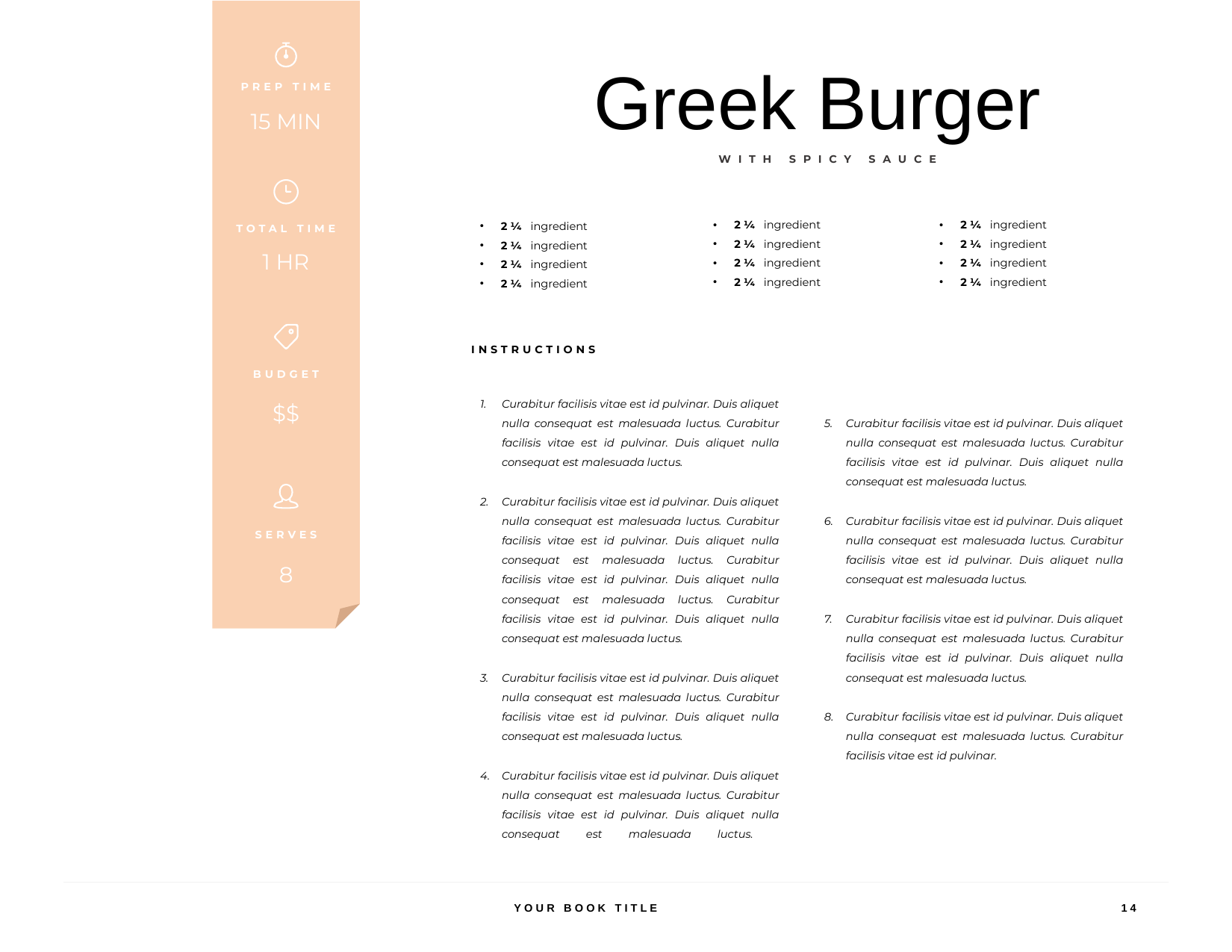

Greek Burger
PREP TIME
15 MIN
WITH SPICY SAUCE

2 ¼   ingredient
2 ¼   ingredient
2 ¼   ingredient
2 ¼   ingredient
2 ¼   ingredient
2 ¼   ingredient
2 ¼   ingredient
2 ¼   ingredient
2 ¼   ingredient
2 ¼   ingredient
2 ¼   ingredient
2 ¼   ingredient
TOTAL TIME
1 HR

INSTRUCTIONS
BUDGET
Curabitur facilisis vitae est id pulvinar. Duis aliquet nulla consequat est malesuada luctus. Curabitur facilisis vitae est id pulvinar. Duis aliquet nulla consequat est malesuada luctus.

Curabitur facilisis vitae est id pulvinar. Duis aliquet nulla consequat est malesuada luctus. Curabitur facilisis vitae est id pulvinar. Duis aliquet nulla consequat est malesuada luctus. Curabitur facilisis vitae est id pulvinar. Duis aliquet nulla consequat est malesuada luctus. Curabitur facilisis vitae est id pulvinar. Duis aliquet nulla consequat est malesuada luctus.

Curabitur facilisis vitae est id pulvinar. Duis aliquet nulla consequat est malesuada luctus. Curabitur facilisis vitae est id pulvinar. Duis aliquet nulla consequat est malesuada luctus.

Curabitur facilisis vitae est id pulvinar. Duis aliquet nulla consequat est malesuada luctus. Curabitur facilisis vitae est id pulvinar. Duis aliquet nulla consequat est malesuada luctus.
Curabitur facilisis vitae est id pulvinar. Duis aliquet nulla consequat est malesuada luctus. Curabitur facilisis vitae est id pulvinar. Duis aliquet nulla consequat est malesuada luctus.

Curabitur facilisis vitae est id pulvinar. Duis aliquet nulla consequat est malesuada luctus. Curabitur facilisis vitae est id pulvinar. Duis aliquet nulla consequat est malesuada luctus.

Curabitur facilisis vitae est id pulvinar. Duis aliquet nulla consequat est malesuada luctus. Curabitur facilisis vitae est id pulvinar. Duis aliquet nulla consequat est malesuada luctus.

Curabitur facilisis vitae est id pulvinar. Duis aliquet nulla consequat est malesuada luctus. Curabitur facilisis vitae est id pulvinar.

$$

SERVES
8
YOUR BOOK TITLE
14